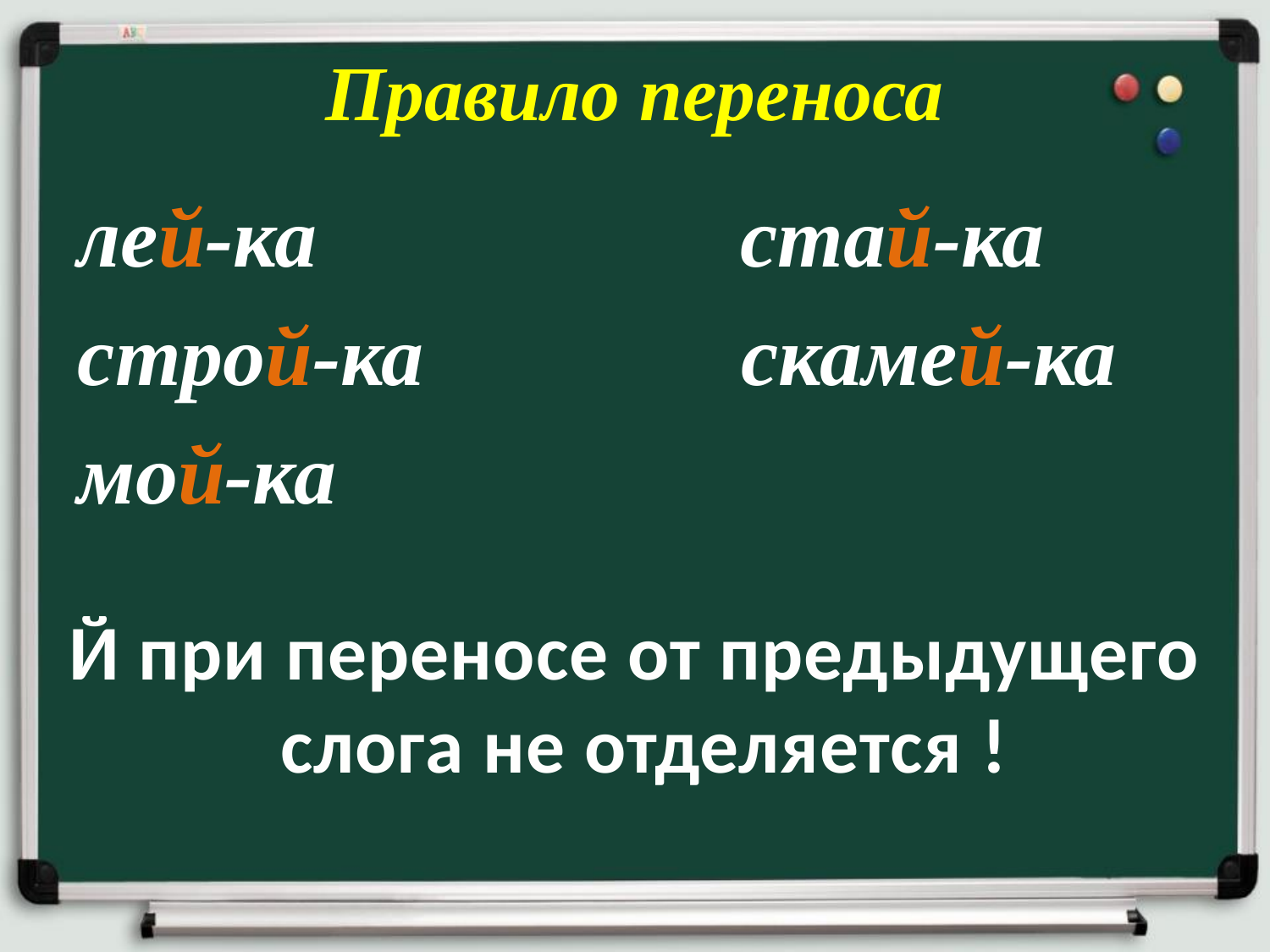

Правило переноса
лей-ка                    стай-ка
строй-ка               скамей-ка
мой-ка

Й при переносе от предыдущего
 слога не отделяется !